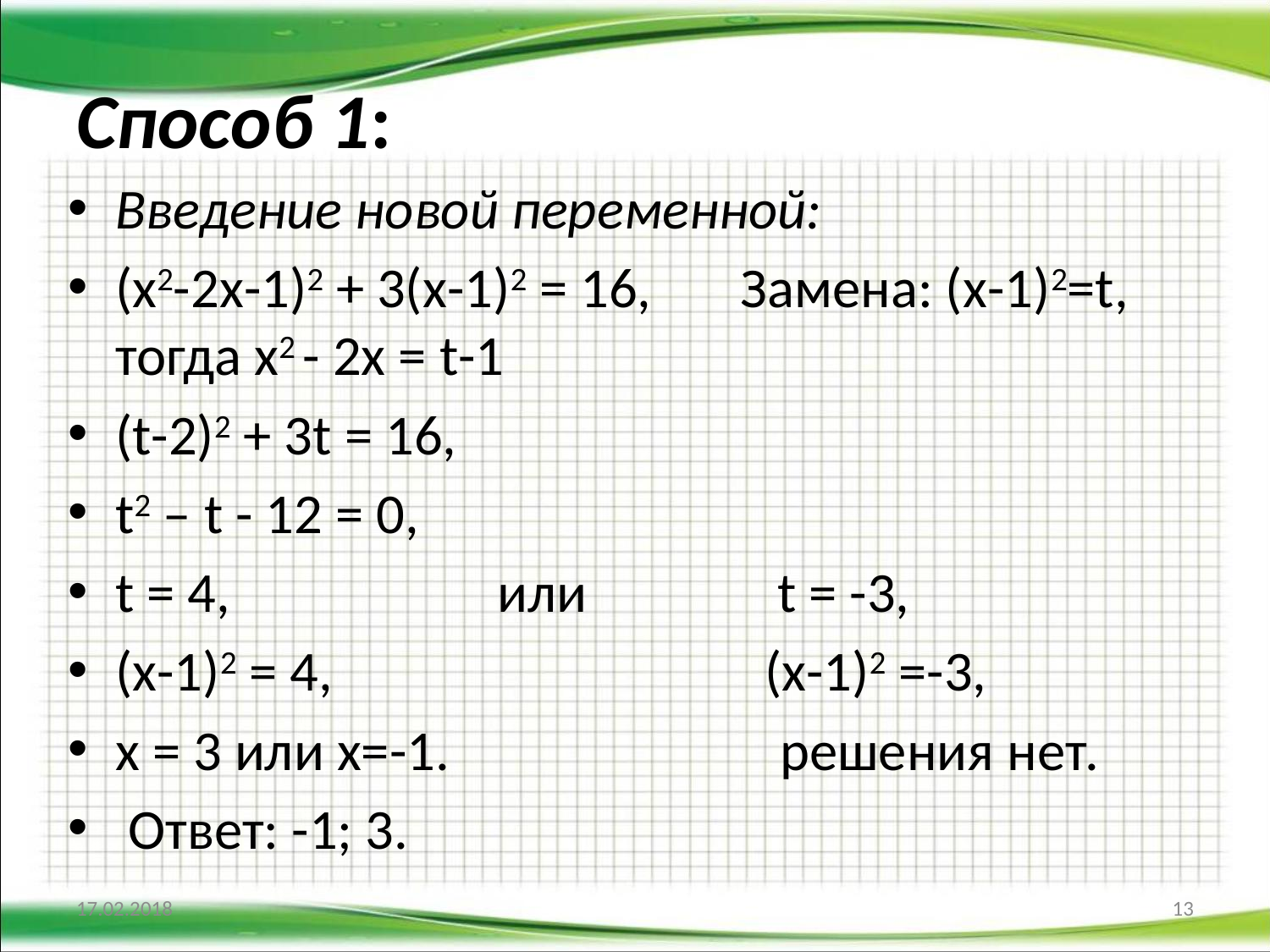

# Способ 1:
Введение новой переменной:
(х2-2х-1)2 + 3(х-1)2 = 16,       Замена: (х-1)2=t, тогда х2 - 2х = t-1
(t-2)2 + 3t = 16,
t2 – t - 12 = 0,
t = 4,                     или               t = -3,
(х-1)2 = 4,                                  (х-1)2 =-3,
х = 3 или х=-1.                          решения нет.
 Ответ: -1; 3.

17.02.2018
13